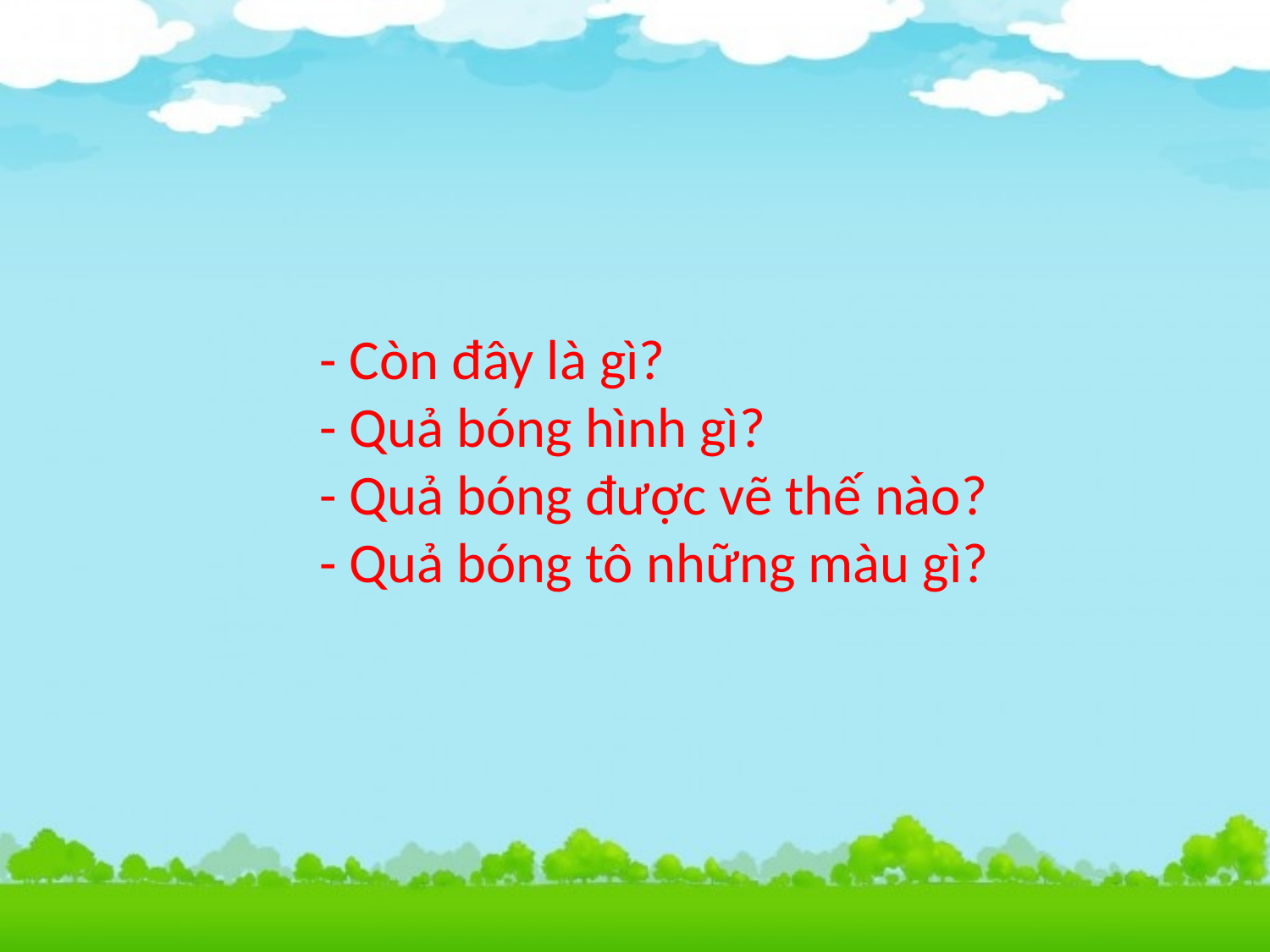

- Còn đây là gì?
- Quả bóng hình gì?
- Quả bóng được vẽ thế nào?
- Quả bóng tô những màu gì?